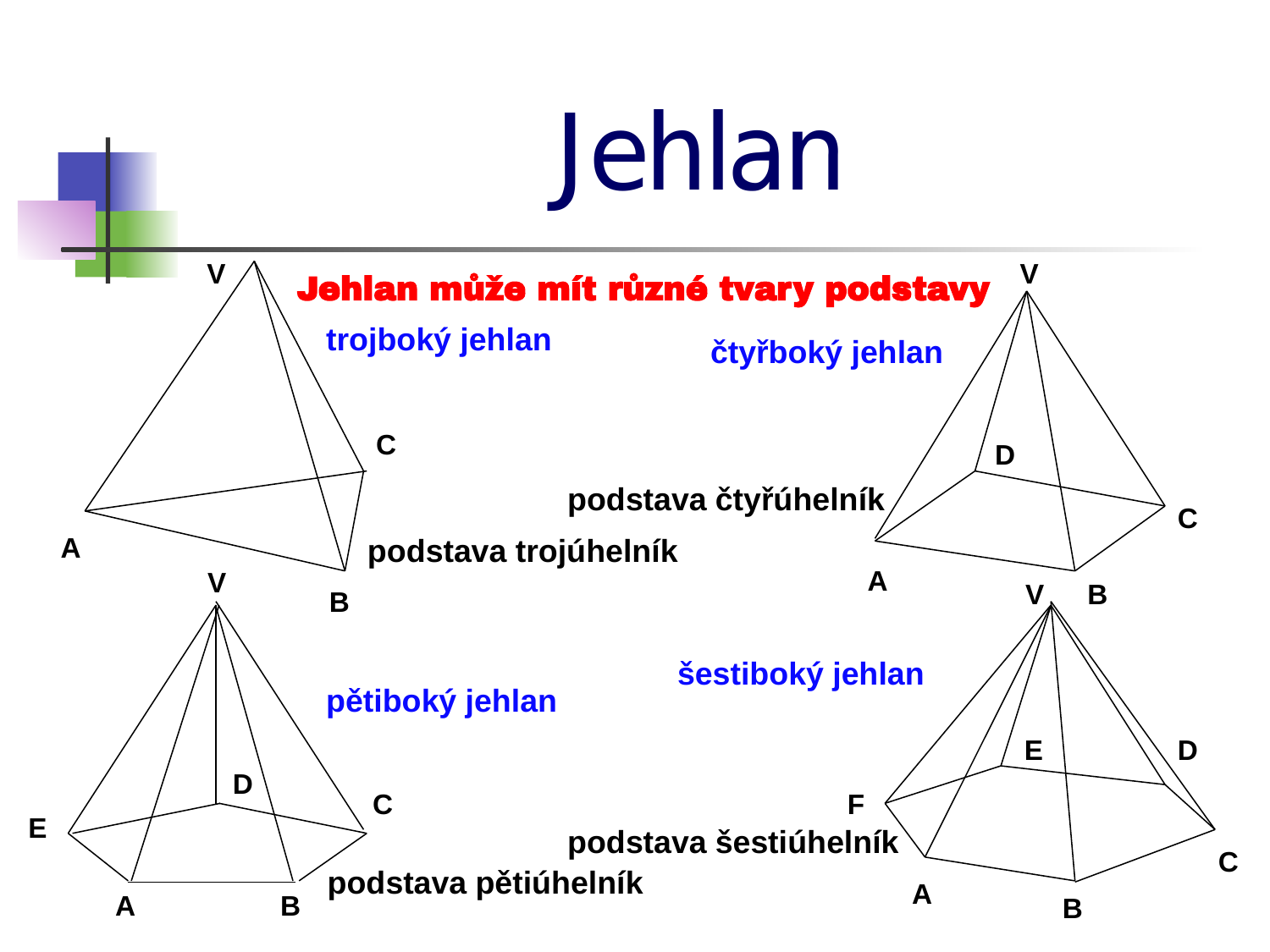

Jehlan
V
V
Jehlan může mít různé tvary podstavy
trojboký jehlan
čtyřboký jehlan
C
D
podstava čtyřúhelník
C
A
podstava trojúhelník
A
V
V
B
B
šestiboký jehlan
pětiboký jehlan
E
D
D
C
F
E
podstava šestiúhelník
C
podstava pětiúhelník
A
A
B
B